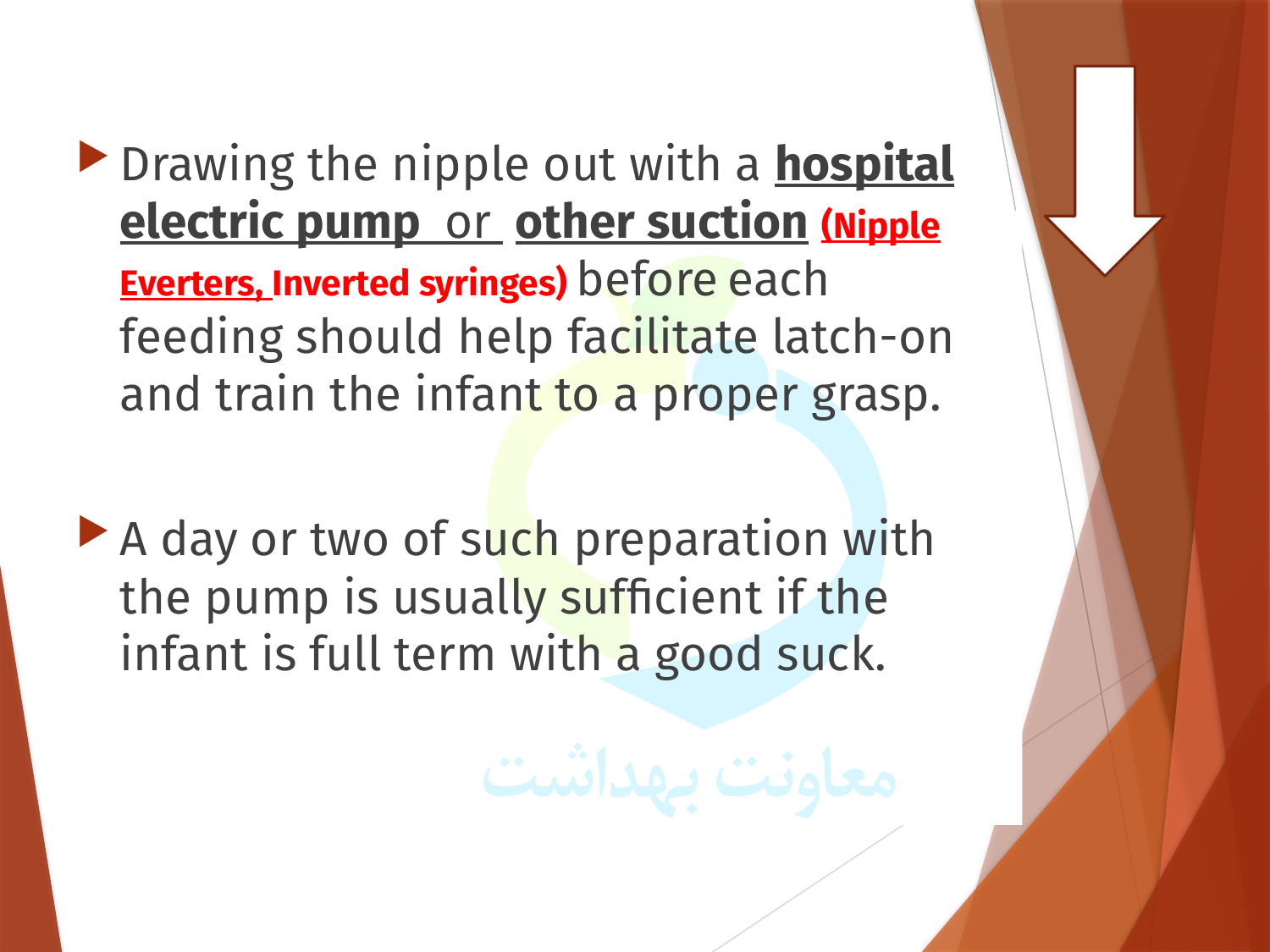

Drawing the nipple out with a hospital electric pump  or  other suction (Nipple Everters, Inverted syringes) before each feeding should help facilitate latch-on and train the infant to a proper grasp.

A day or two of such preparation with the pump is usually sufficient if the infant is full term with a good suck.